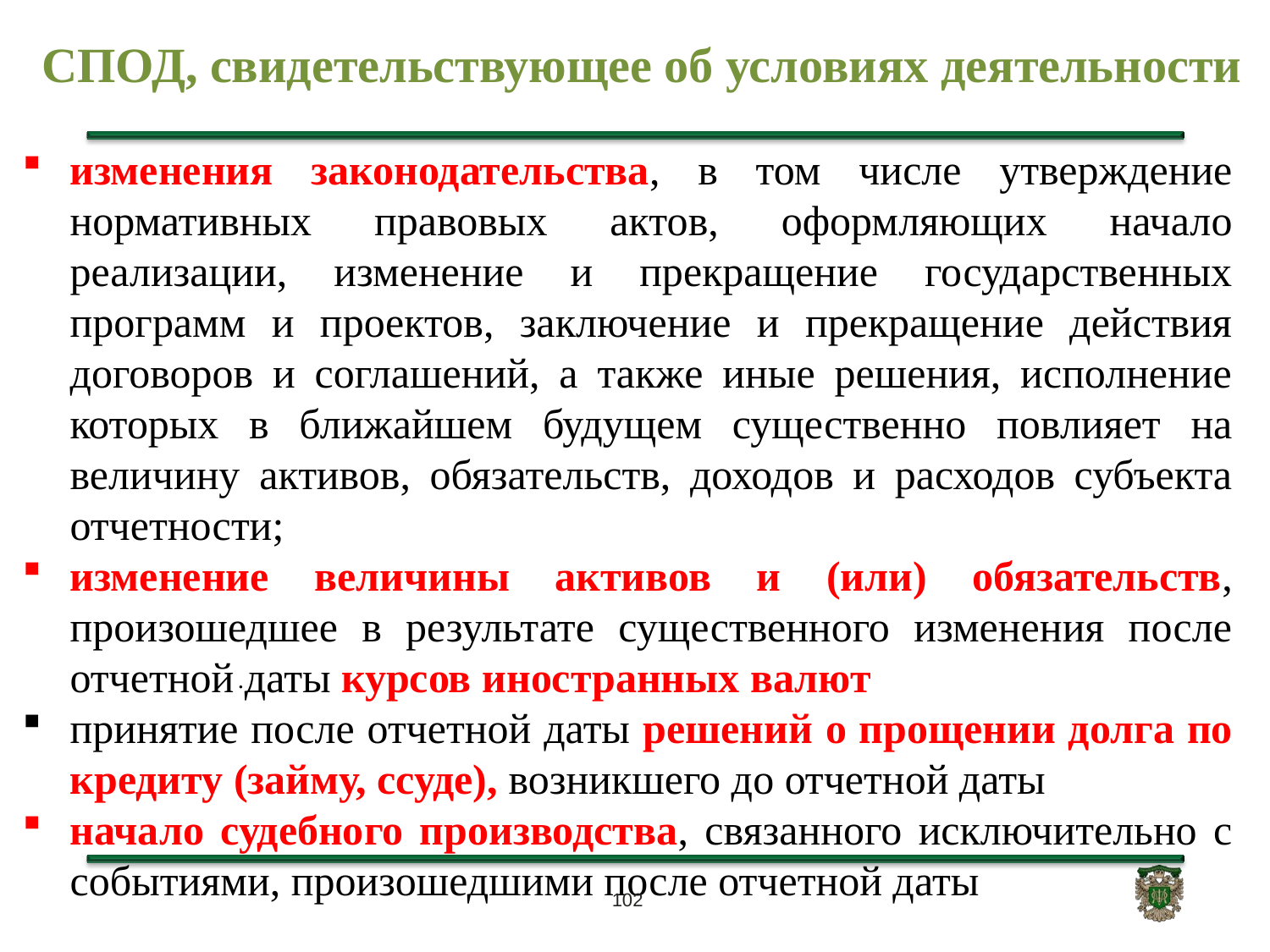

СПОД, свидетельствующее об условиях деятельности
изменения законодательства, в том числе утверждение нормативных правовых актов, оформляющих начало реализации, изменение и прекращение государственных программ и проектов, заключение и прекращение действия договоров и соглашений, а также иные решения, исполнение которых в ближайшем будущем существенно повлияет на величину активов, обязательств, доходов и расходов субъекта отчетности;
изменение величины активов и (или) обязательств, произошедшее в результате существенного изменения после отчетной даты курсов иностранных валют
принятие после отчетной даты решений о прощении долга по кредиту (займу, ссуде), возникшего до отчетной даты
начало судебного производства, связанного исключительно с событиями, произошедшими после отчетной даты

.
102